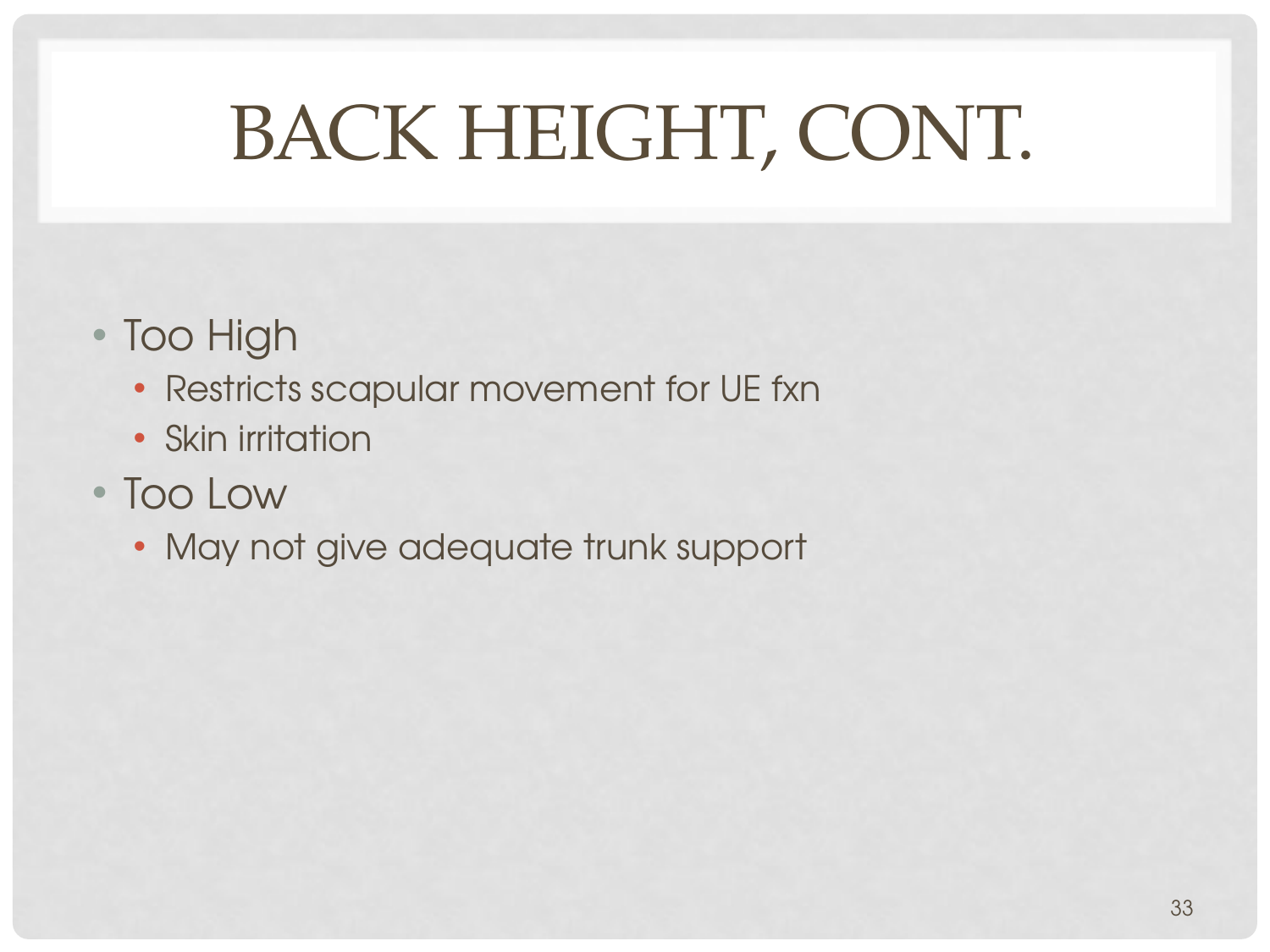

# Back Height, cont.

Too High
Restricts scapular movement for UE fxn
Skin irritation
Too Low
May not give adequate trunk support

33